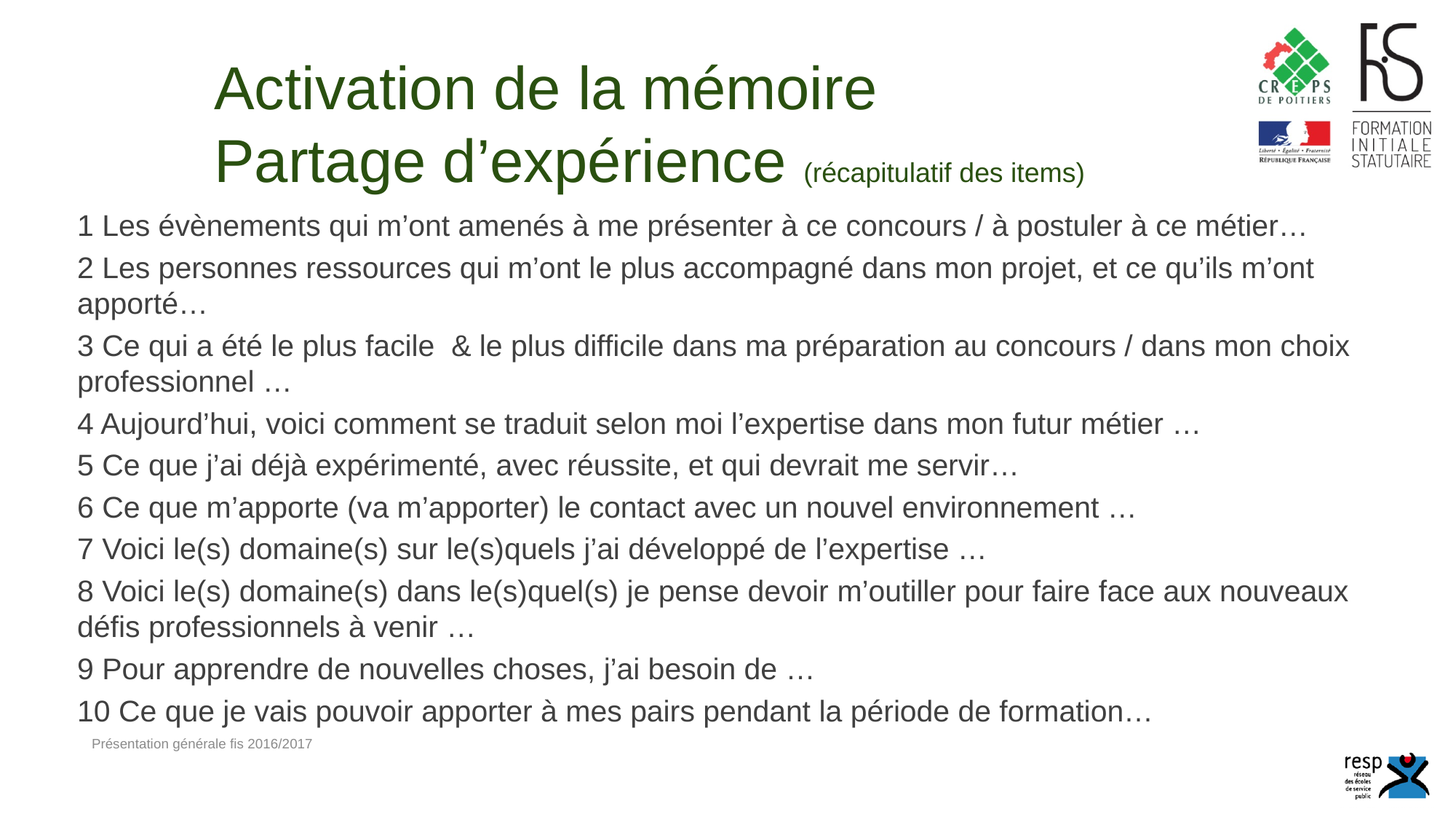

# Activation de la mémoire Partage d’expérience (récapitulatif des items)
1 Les évènements qui m’ont amenés à me présenter à ce concours / à postuler à ce métier…
2 Les personnes ressources qui m’ont le plus accompagné dans mon projet, et ce qu’ils m’ont apporté…
3 Ce qui a été le plus facile  & le plus difficile dans ma préparation au concours / dans mon choix professionnel …
4 Aujourd’hui, voici comment se traduit selon moi l’expertise dans mon futur métier …
5 Ce que j’ai déjà expérimenté, avec réussite, et qui devrait me servir…
6 Ce que m’apporte (va m’apporter) le contact avec un nouvel environnement …
7 Voici le(s) domaine(s) sur le(s)quels j’ai développé de l’expertise …
8 Voici le(s) domaine(s) dans le(s)quel(s) je pense devoir m’outiller pour faire face aux nouveaux défis professionnels à venir …
9 Pour apprendre de nouvelles choses, j’ai besoin de …
10 Ce que je vais pouvoir apporter à mes pairs pendant la période de formation…

Présentation générale fis 2016/2017